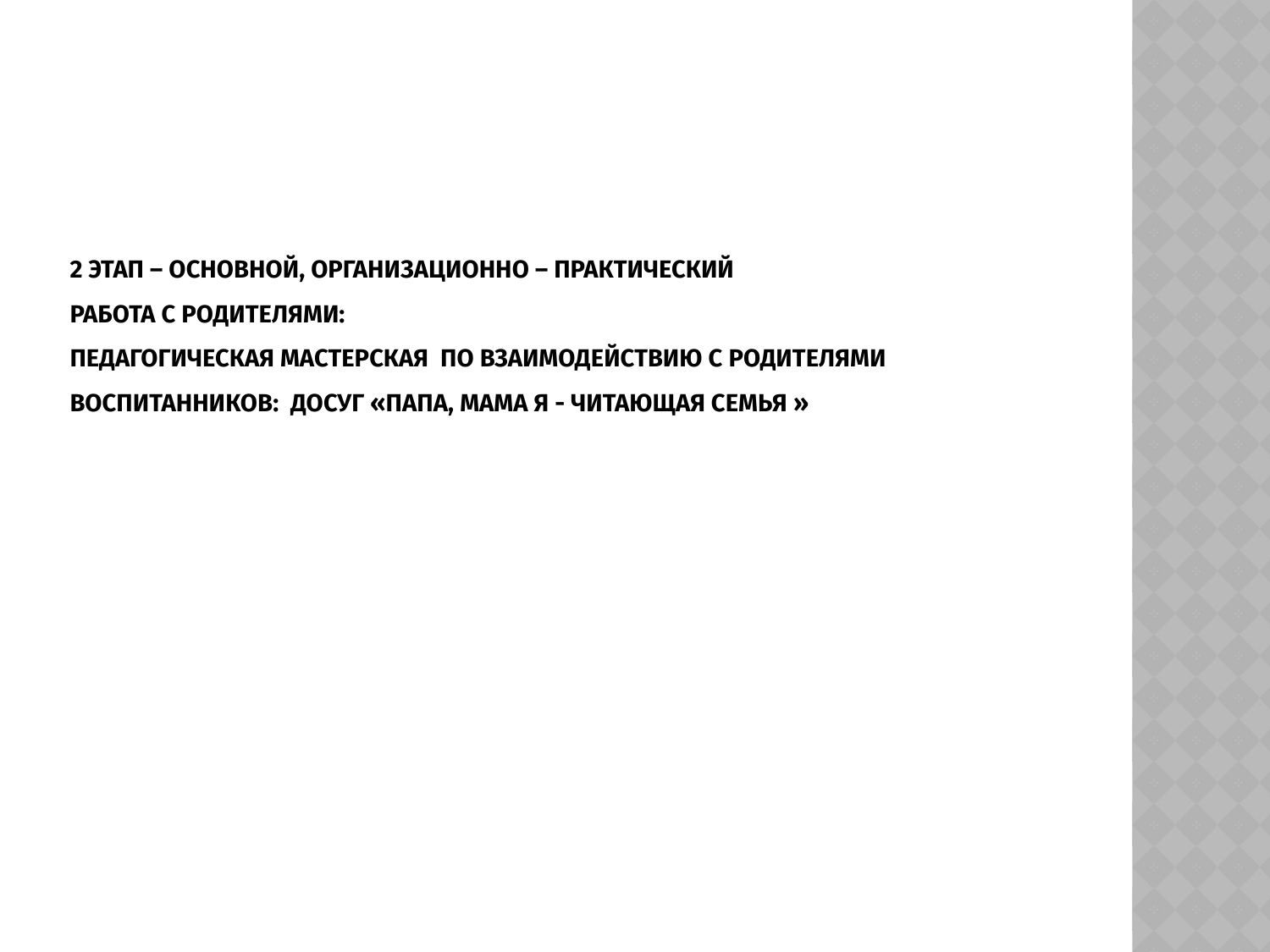

# 2 ЭТАП – ОСНОВНОЙ, ОРГАНИЗАЦИОННО – ПРАКТИЧЕСКИЙ Работа с родителями: Педагогическая мастерская  по взаимодействию с родителями воспитанников:  Досуг «папа, мама я - читающая семья »